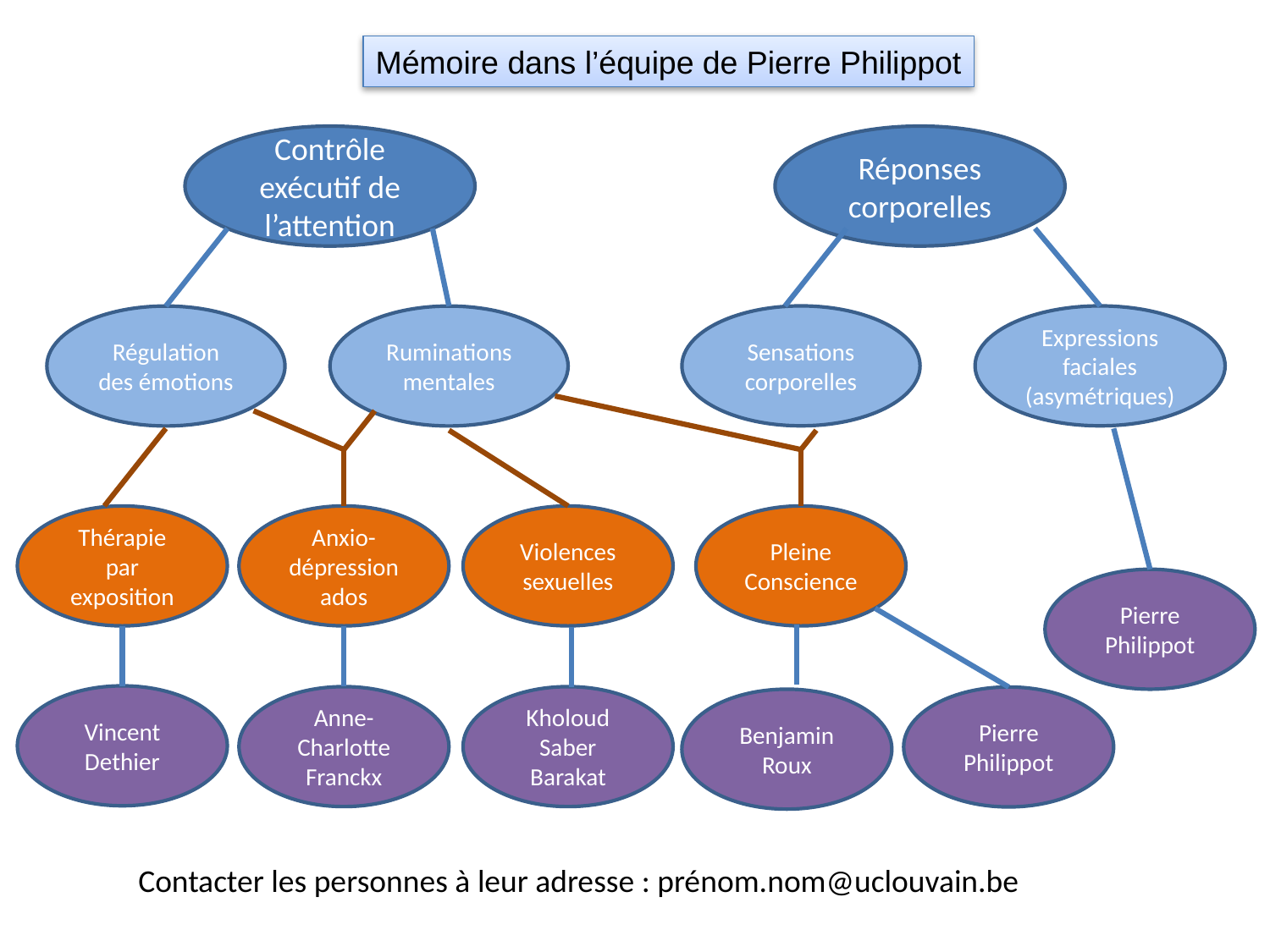

Mémoire dans l’équipe de Pierre Philippot
Contrôle exécutif de l’attention
Réponses corporelles
Sensations corporelles
Expressions faciales
(asymétriques)
Régulation des émotions
Ruminations mentales
Thérapie par exposition
Anxio-dépression ados
Violences sexuelles
Pleine Conscience
Pierre Philippot
Vincent Dethier
Anne-Charlotte
Franckx
Kholoud Saber Barakat
Pierre
Philippot
Benjamin Roux
Contacter les personnes à leur adresse : prénom.nom@uclouvain.be